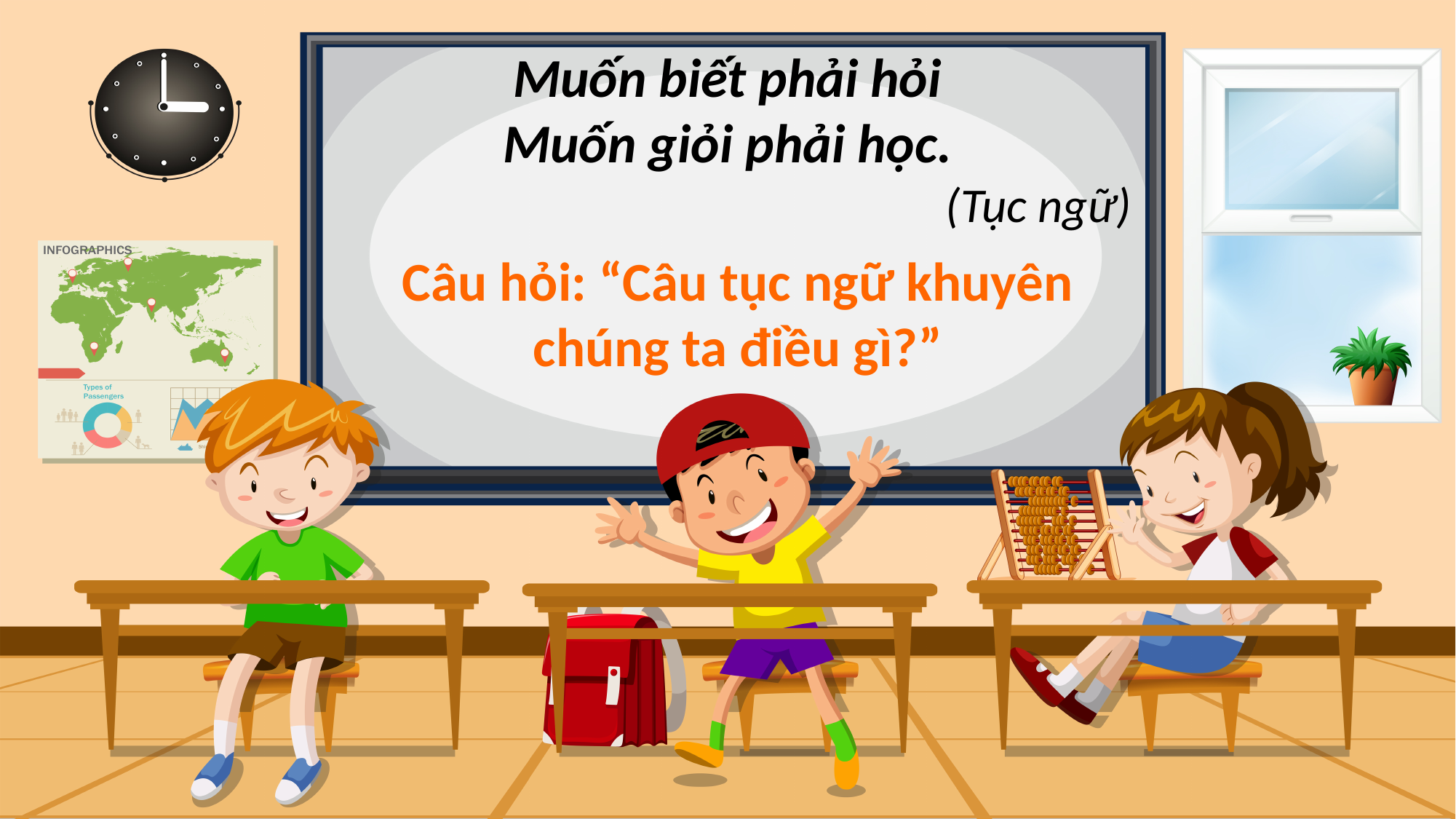

Muốn biết phải hỏi
Muốn giỏi phải học.
(Tục ngữ)
Câu hỏi: “Câu tục ngữ khuyên chúng ta điều gì?”